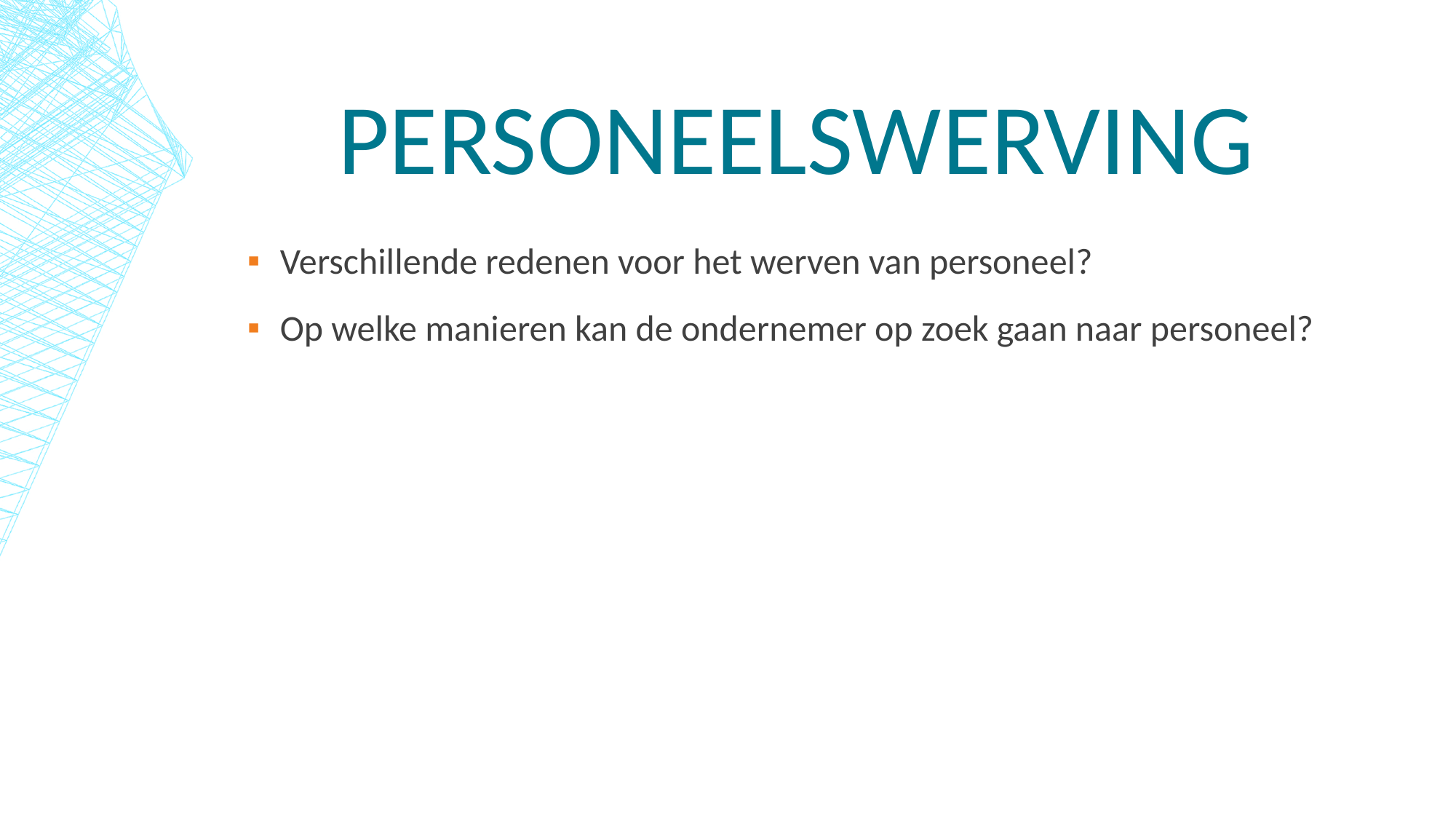

# PersoneelsWerving
Verschillende redenen voor het werven van personeel?
Op welke manieren kan de ondernemer op zoek gaan naar personeel?